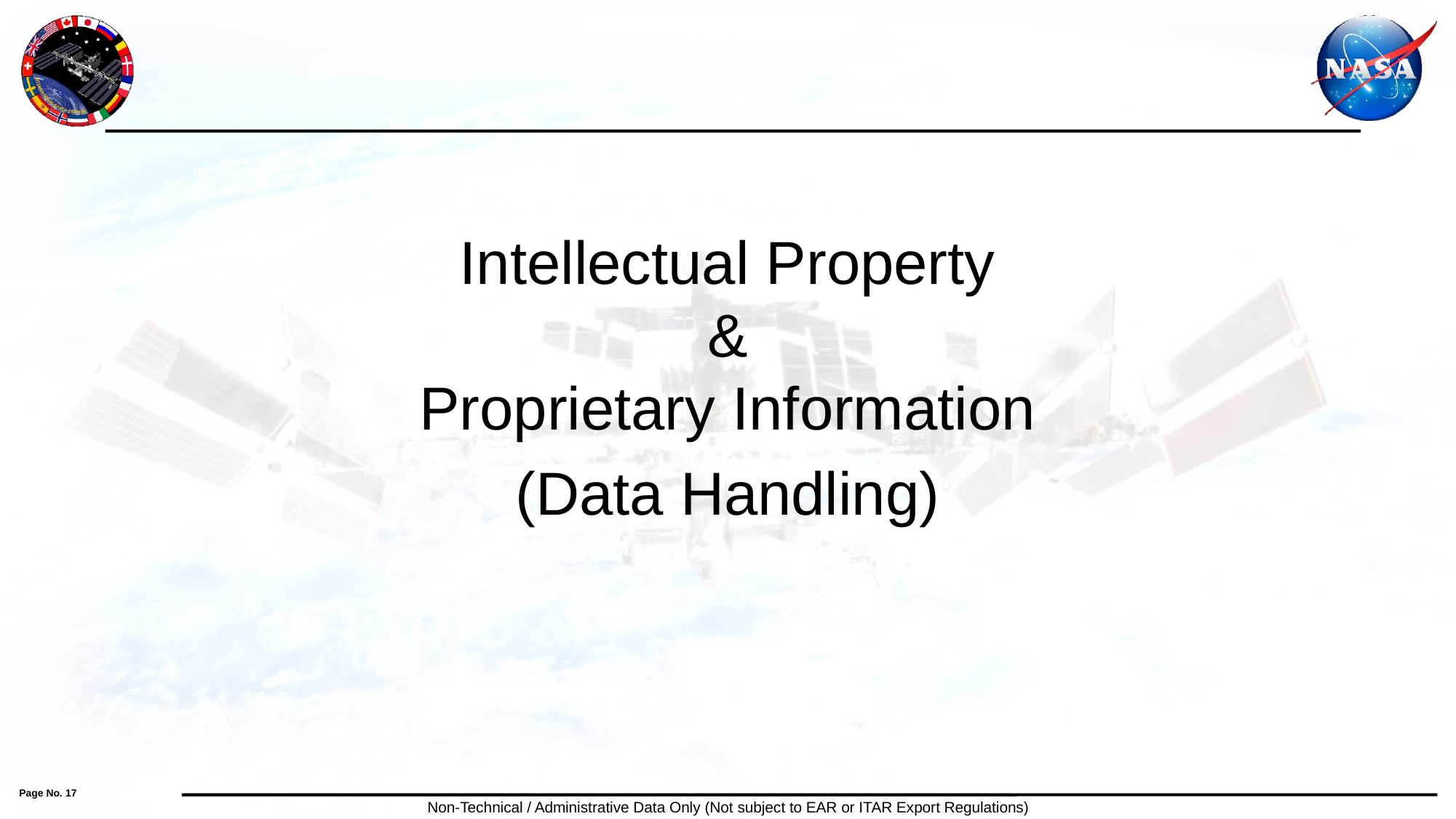

Intellectual Property
&
Proprietary Information
(Data Handling)